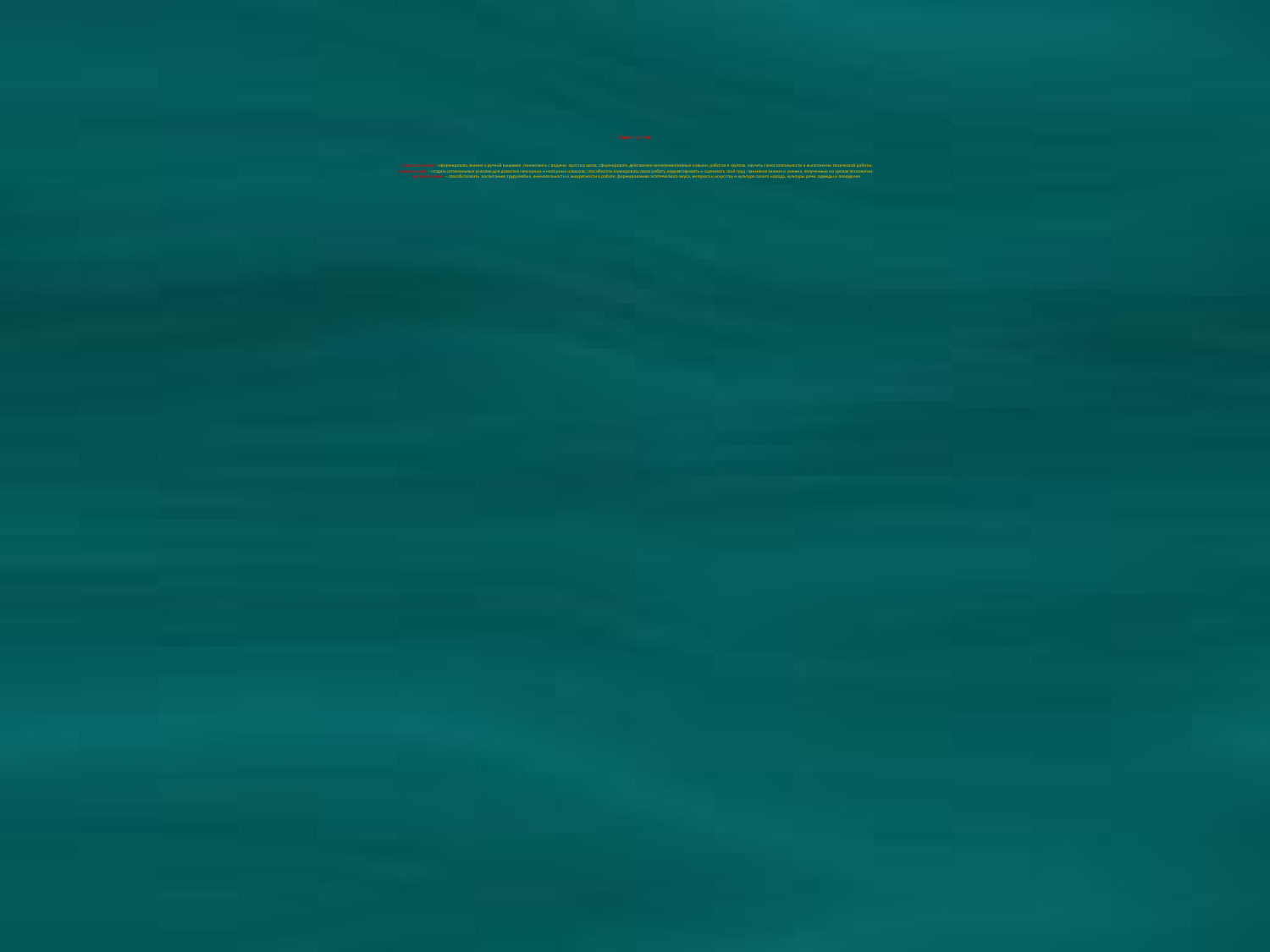

# Задачи урока: – образовательная –сформировать знания о ручной вышивке, ознакомить с видами  простых швов, сформировать действенно-коммуникативные навыки, работая в группах, научить самостоятельности в выполнении творческой работы; -  развивающая – создать оптимальные условия для развития сенсорных и моторных навыков; способности планировать свою работу, корректировать и оценивать свой труд, применяя знания и умения, полученные на уроках технологии; - воспитательная – способствовать  воспитанию трудолюбия, внимательности и аккуратности в работе; формированию эстетического вкуса, интереса к искусству и культуре своего народа, культуры речи, одежды и поведения